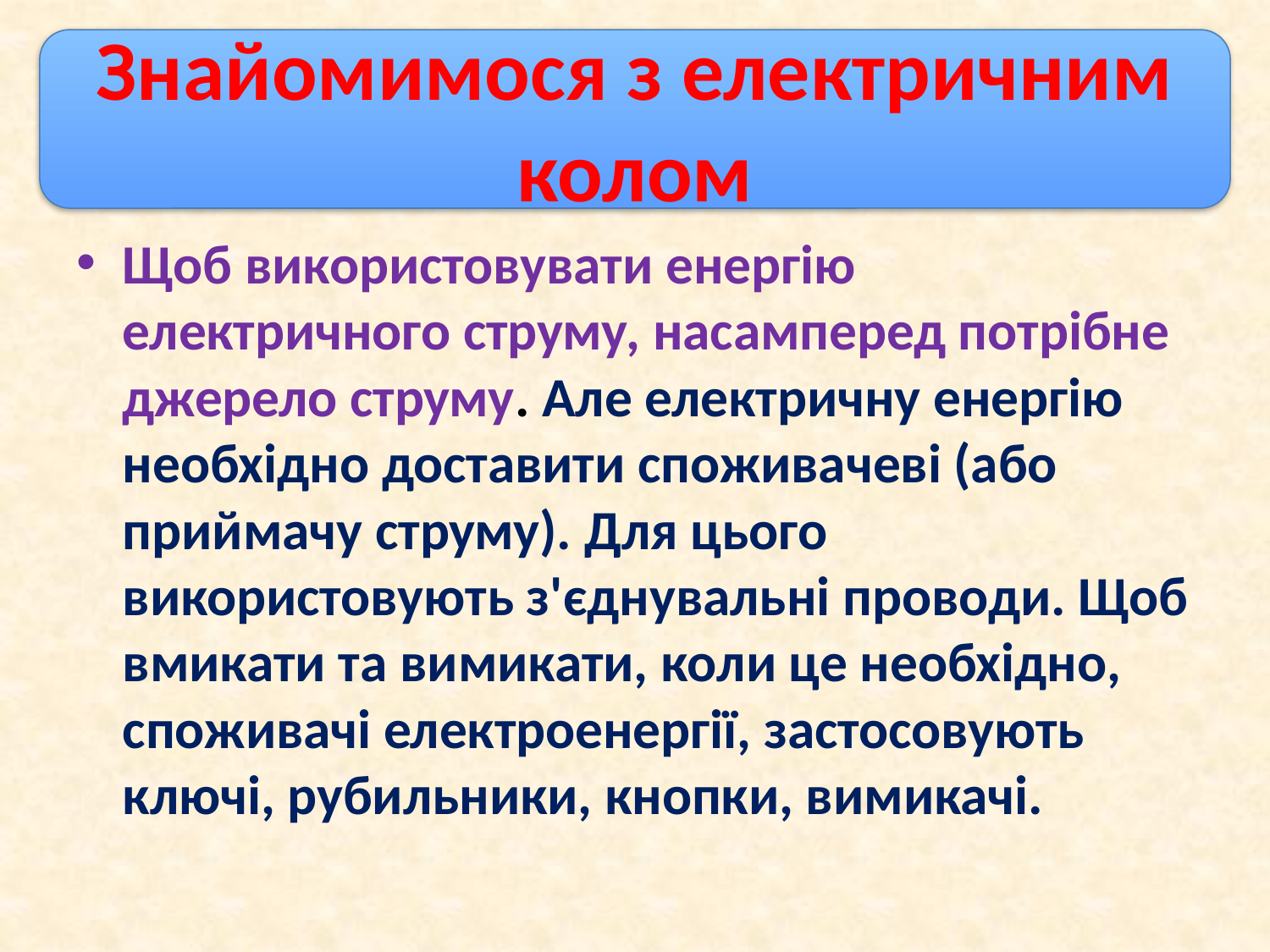

# Знайомимося з електричним колом
Щоб використовувати енергію електричного струму, насамперед потрібне джерело струму. Але електричну енергію необхідно доставити споживачеві (або приймачу струму). Для цього використовують з'єднувальні проводи. Щоб вмикати та вимикати, коли це необхідно, споживачі електроенергії, застосовують ключі, рубильники, кнопки, вимикачі.